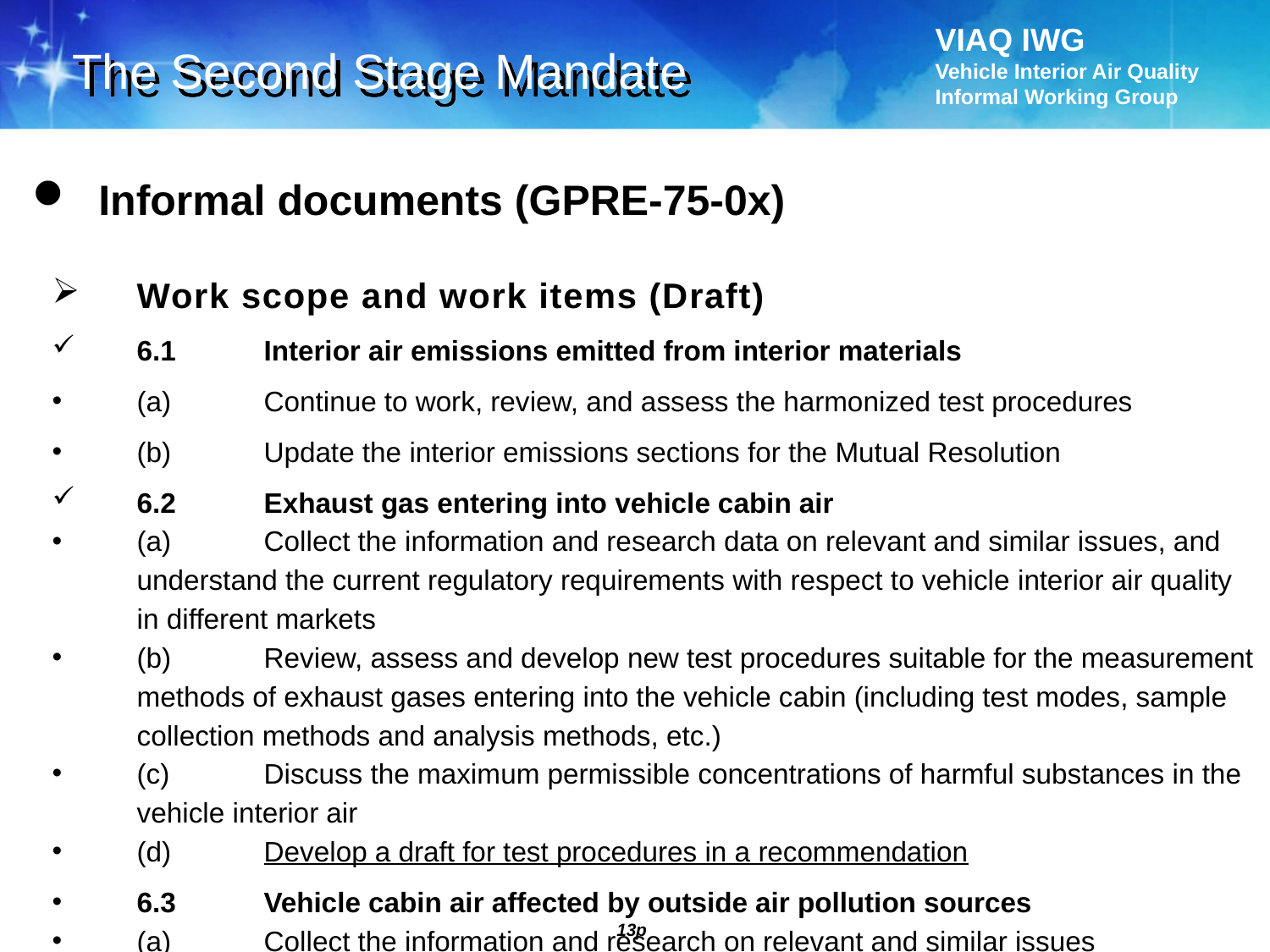

The Second Stage Mandate
  Informal documents (GPRE-75-0x)
Work scope and work items (Draft)
6.1	Interior air emissions emitted from interior materials
(a)	Continue to work, review, and assess the harmonized test procedures
(b)	Update the interior emissions sections for the Mutual Resolution
6.2	Exhaust gas entering into vehicle cabin air
(a)	Collect the information and research data on relevant and similar issues, and understand the current regulatory requirements with respect to vehicle interior air quality in different markets
(b)	Review, assess and develop new test procedures suitable for the measurement methods of exhaust gases entering into the vehicle cabin (including test modes, sample collection methods and analysis methods, etc.)
(c)	Discuss the maximum permissible concentrations of harmful substances in the vehicle interior air
(d)	Develop a draft for test procedures in a recommendation
6.3	Vehicle cabin air affected by outside air pollution sources
(a)	Collect the information and research on relevant and similar issues